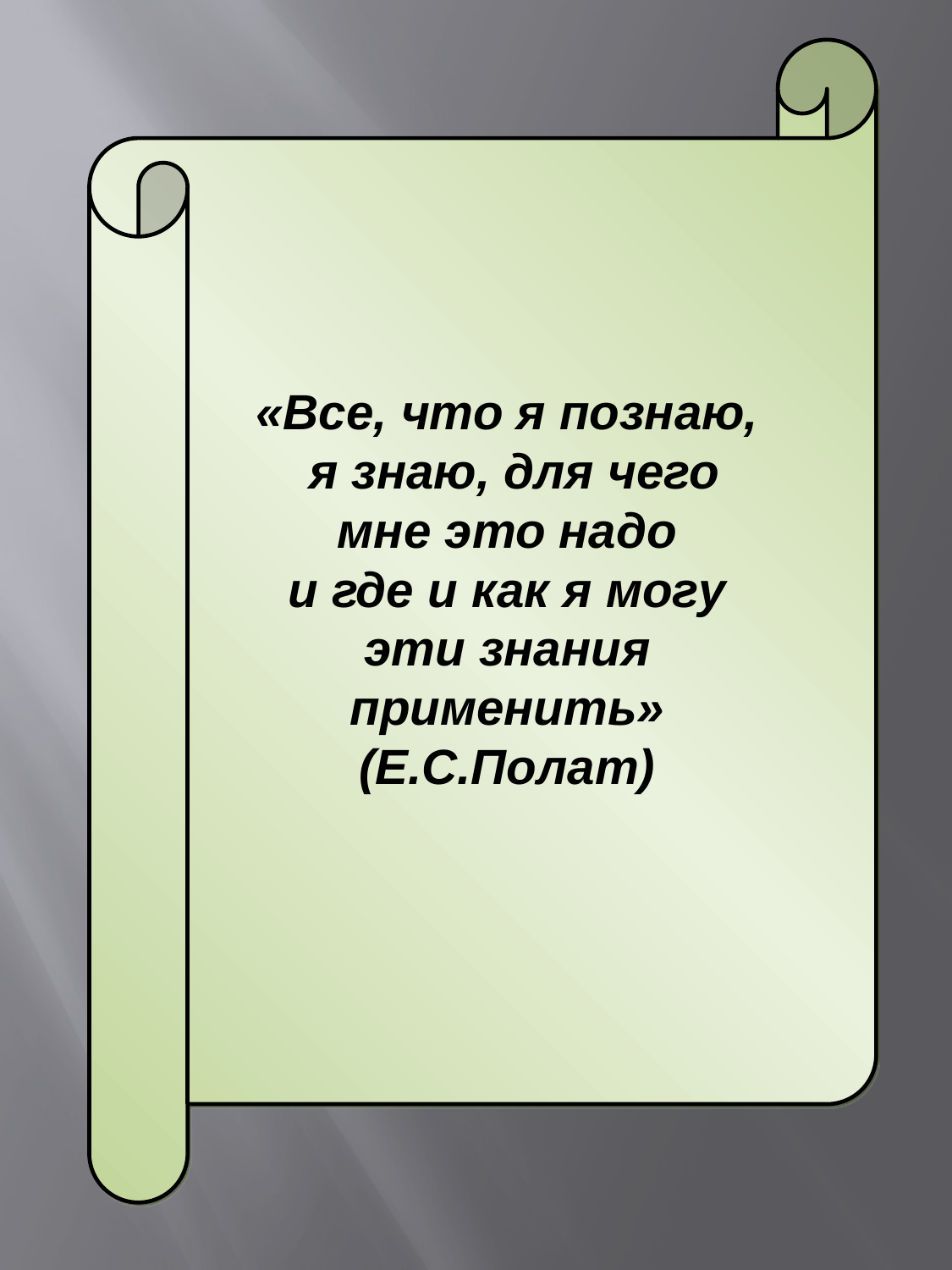

«Все, что я познаю,
 я знаю, для чего
мне это надо
и где и как я могу
эти знания применить»
(Е.С.Полат)